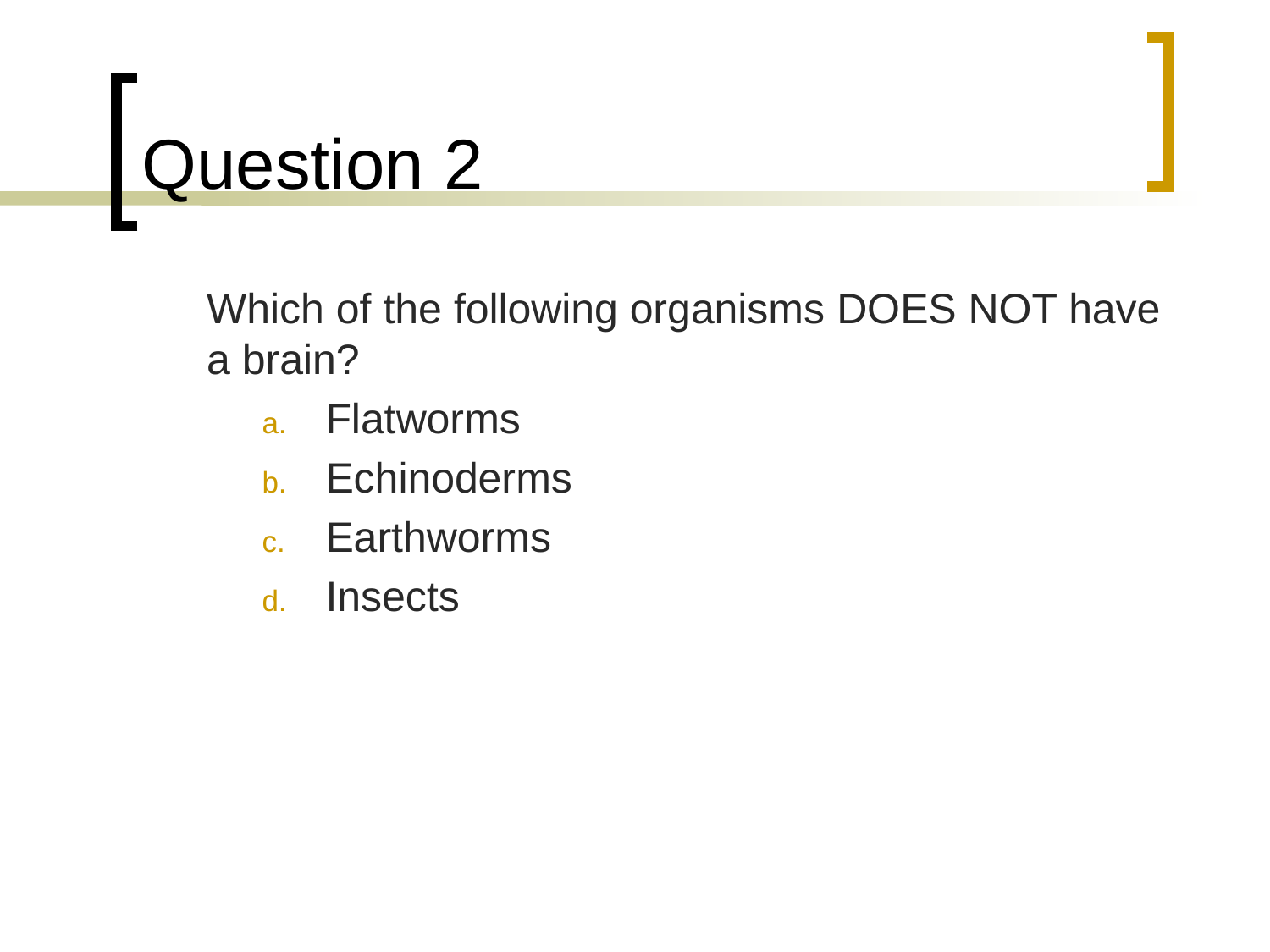

# Question 2
	Which of the following organisms DOES NOT have a brain?
Flatworms
Echinoderms
Earthworms
Insects